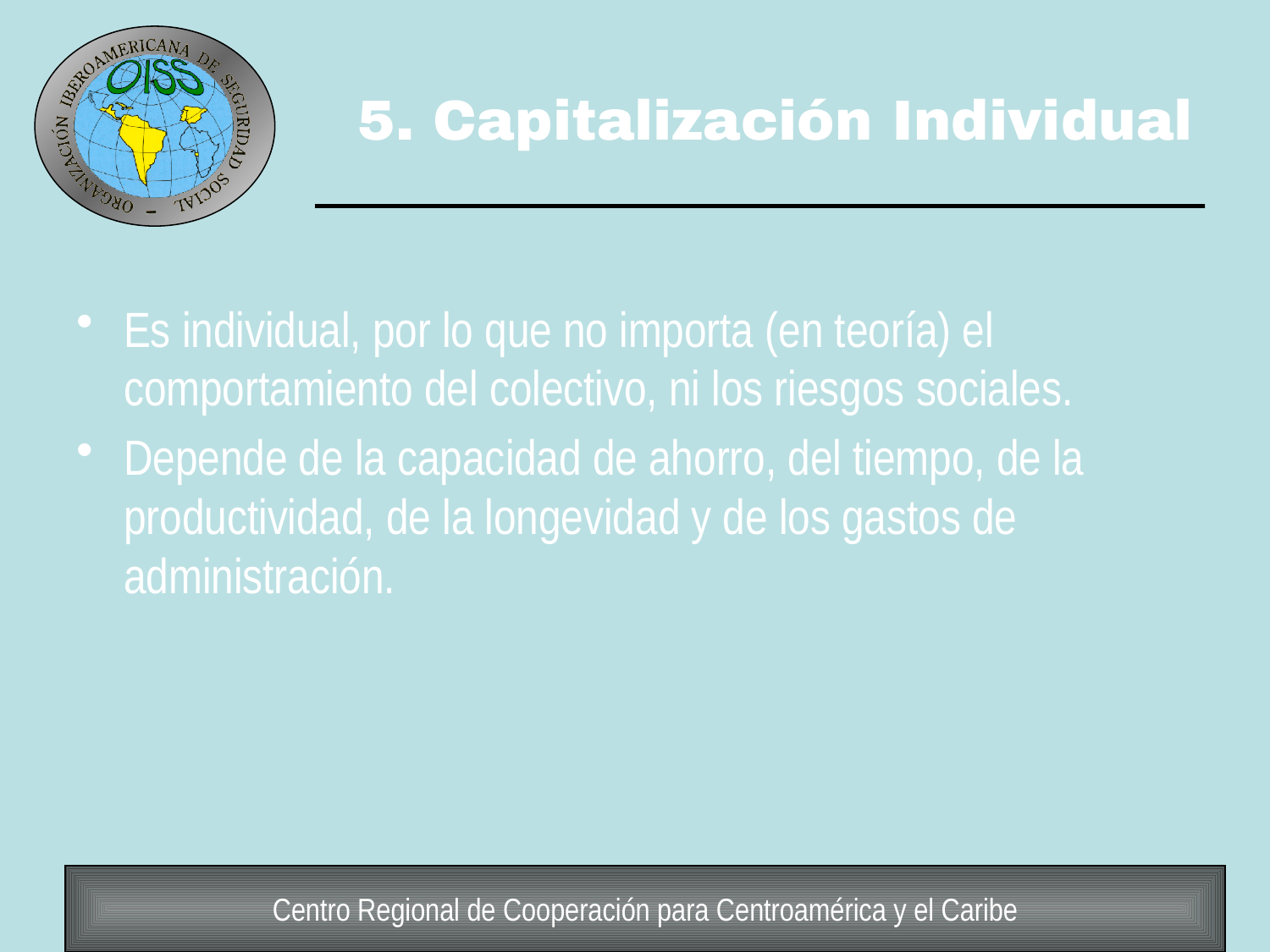

# 5. Capitalización Individual

Es individual, por lo que no importa (en teoría) el comportamiento del colectivo, ni los riesgos sociales.
Depende de la capacidad de ahorro, del tiempo, de la productividad, de la longevidad y de los gastos de administración.